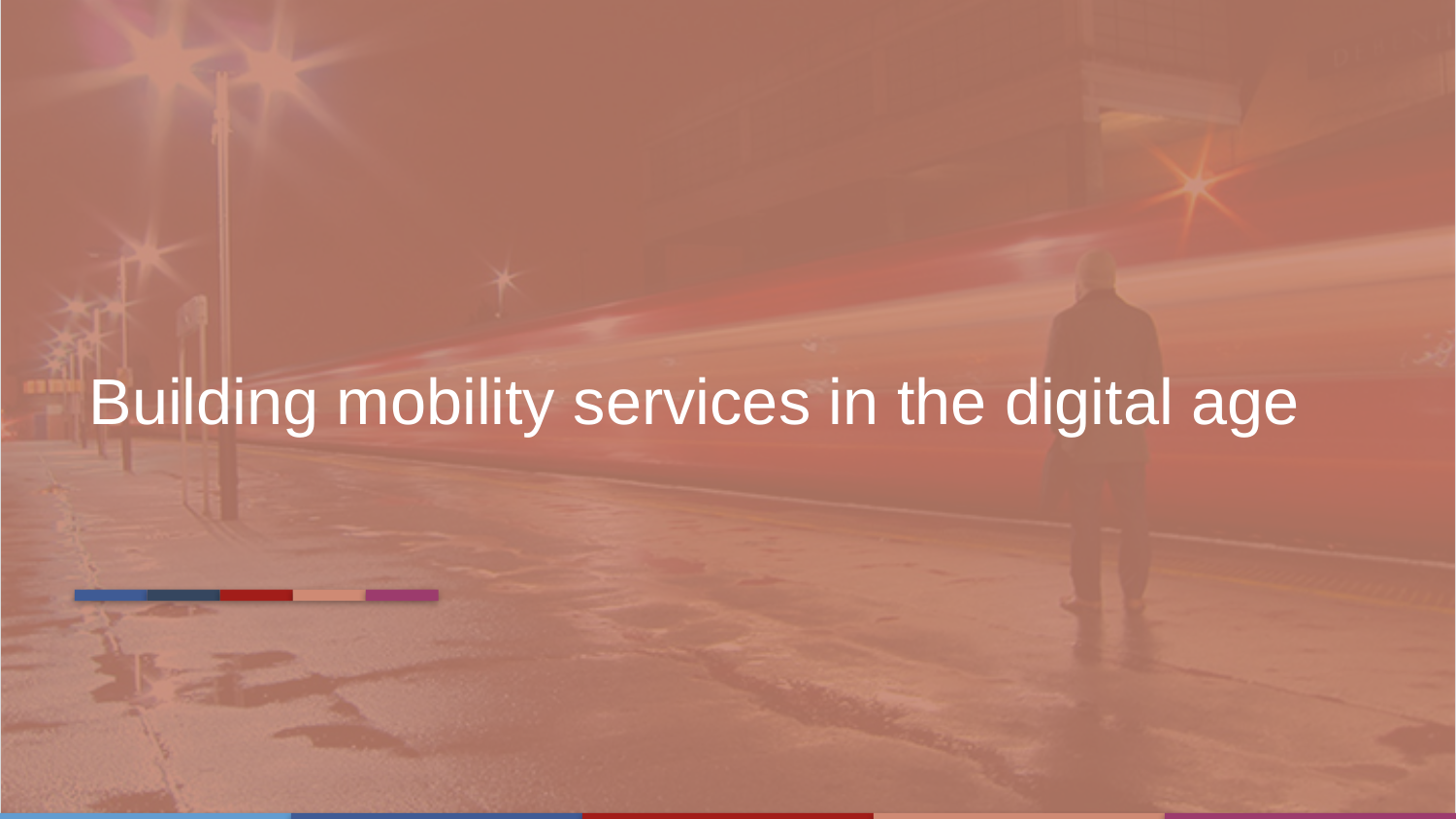

Building mobility services in the digital age